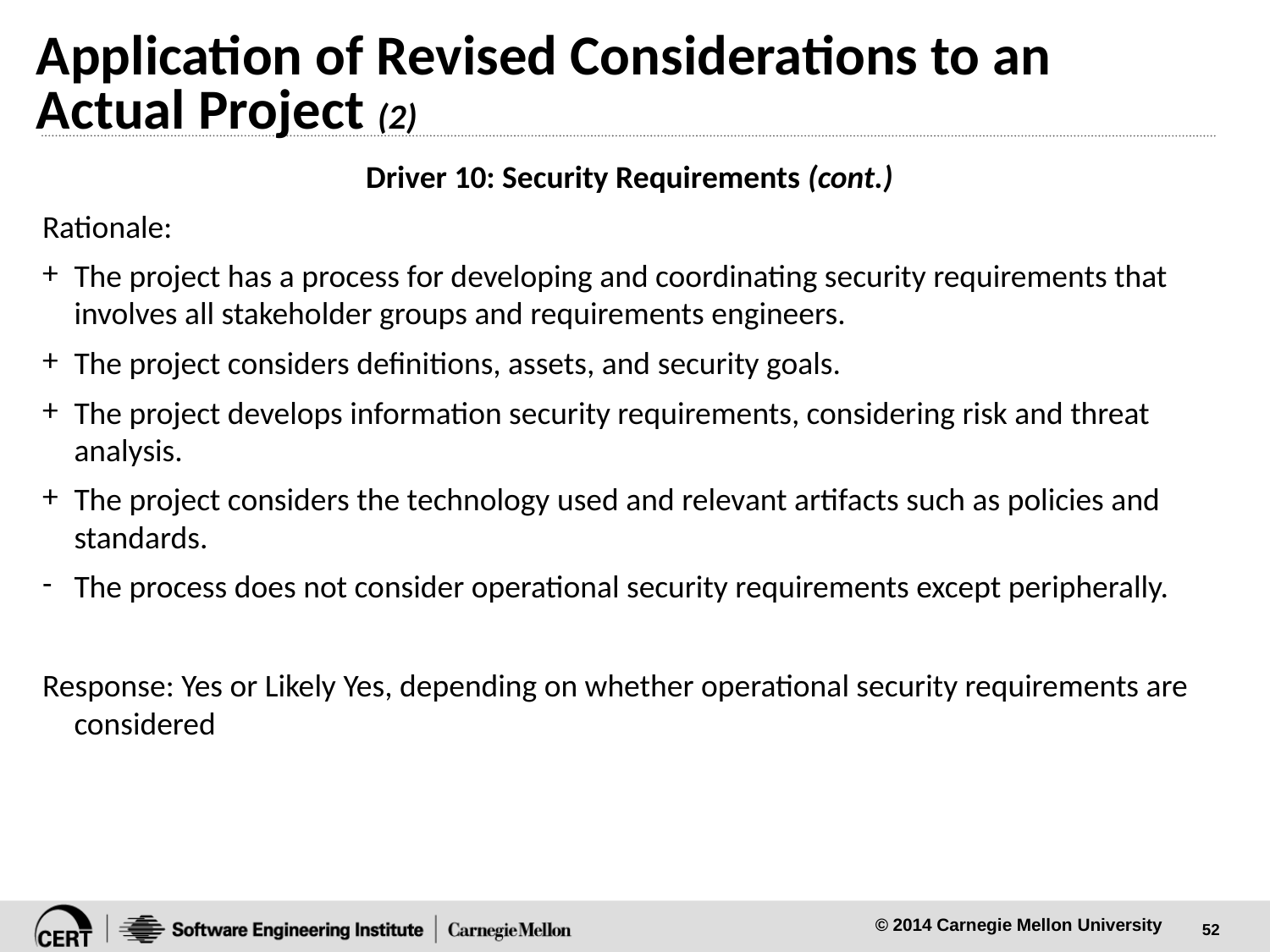

# Application of Revised Considerations to an Actual Project (2)
Driver 10: Security Requirements (cont.)
Rationale:
The project has a process for developing and coordinating security requirements that involves all stakeholder groups and requirements engineers.
The project considers definitions, assets, and security goals.
The project develops information security requirements, considering risk and threat analysis.
The project considers the technology used and relevant artifacts such as policies and standards.
The process does not consider operational security requirements except peripherally.

Response: Yes or Likely Yes, depending on whether operational security requirements are considered